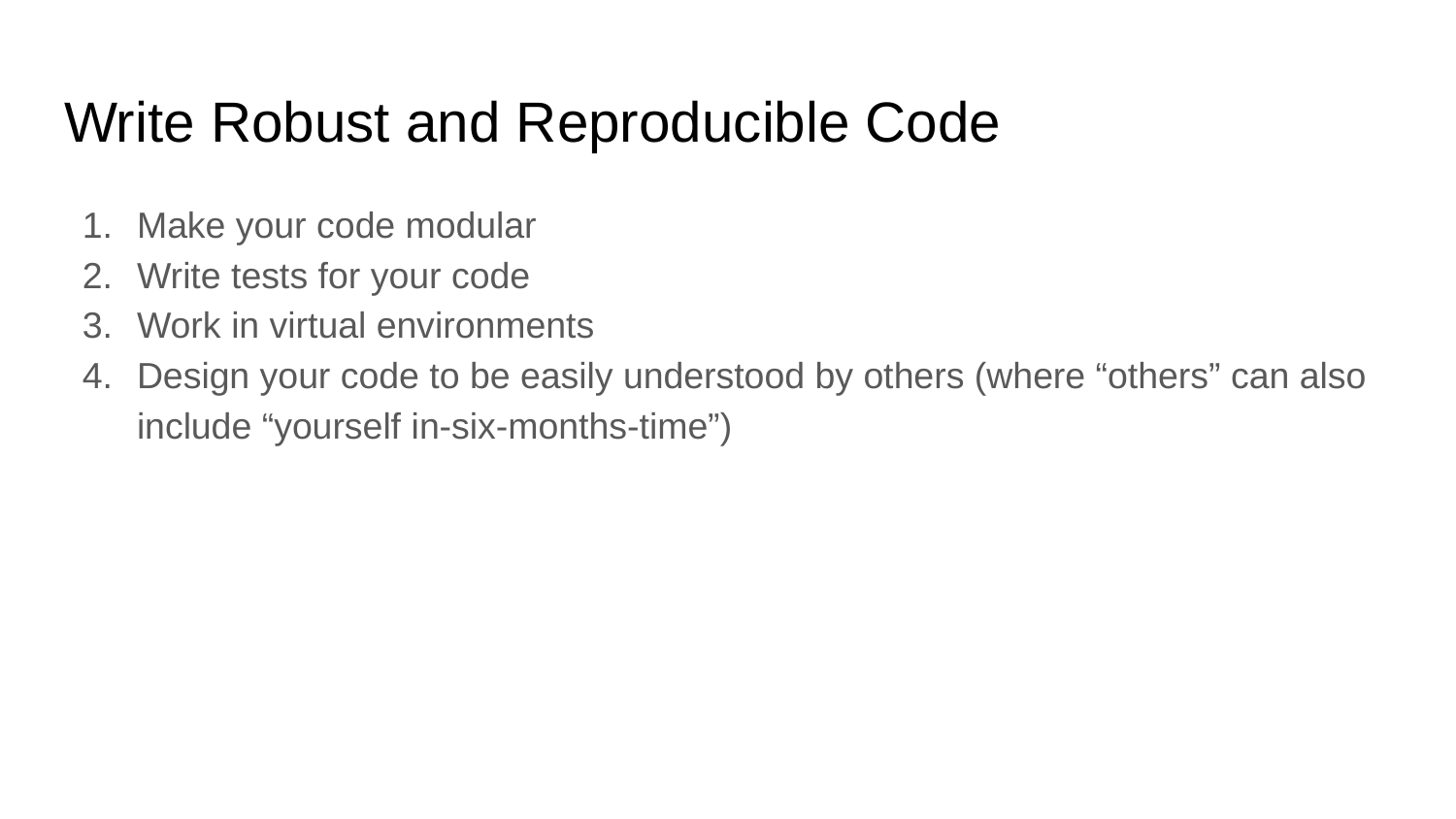

# Write Robust and Reproducible Code
Make your code modular
Write tests for your code
Work in virtual environments
Design your code to be easily understood by others (where “others” can also include “yourself in-six-months-time”)